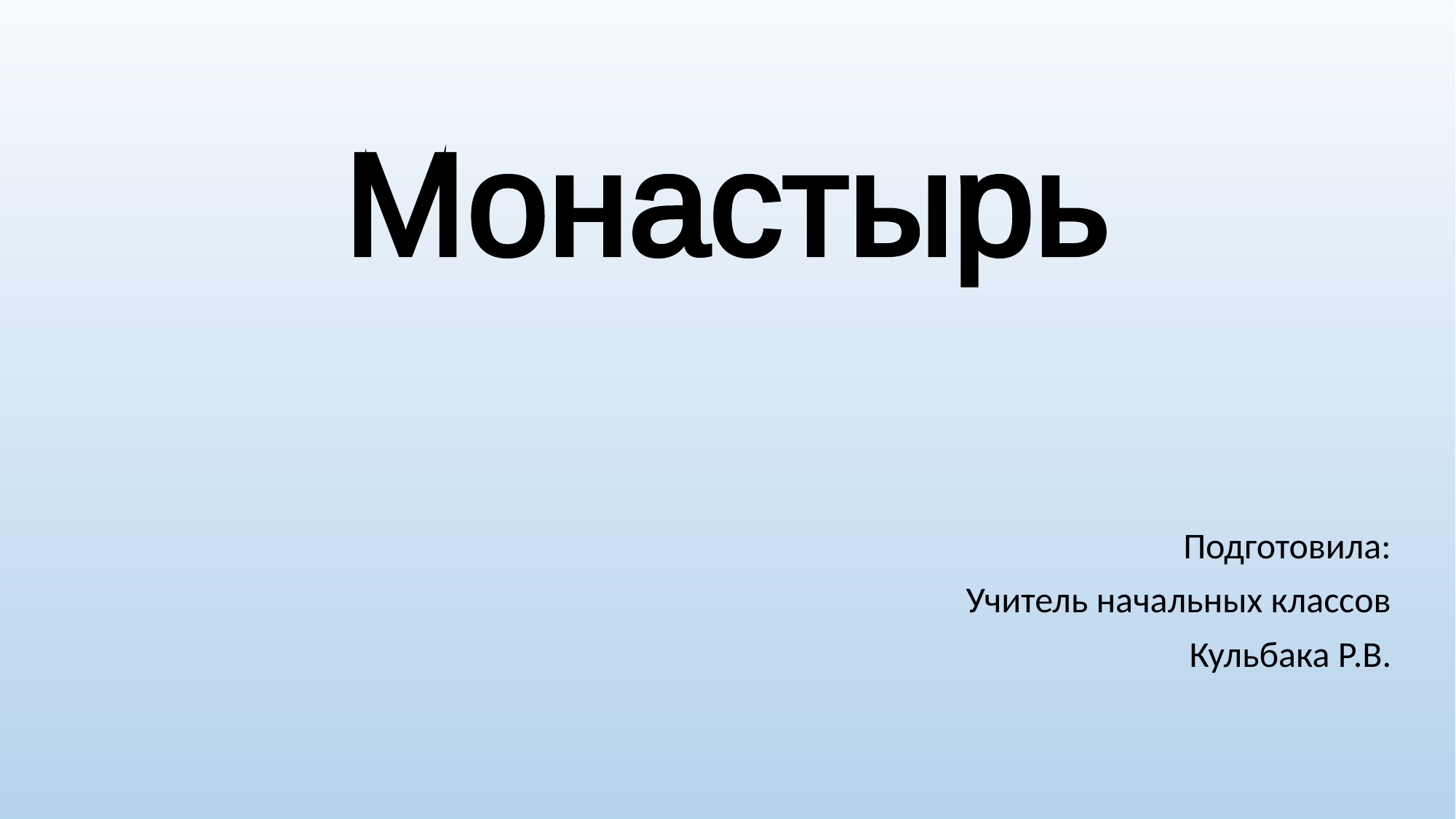

# Монастырь
Подготовила:
Учитель начальных классов
Кульбака Р.В.